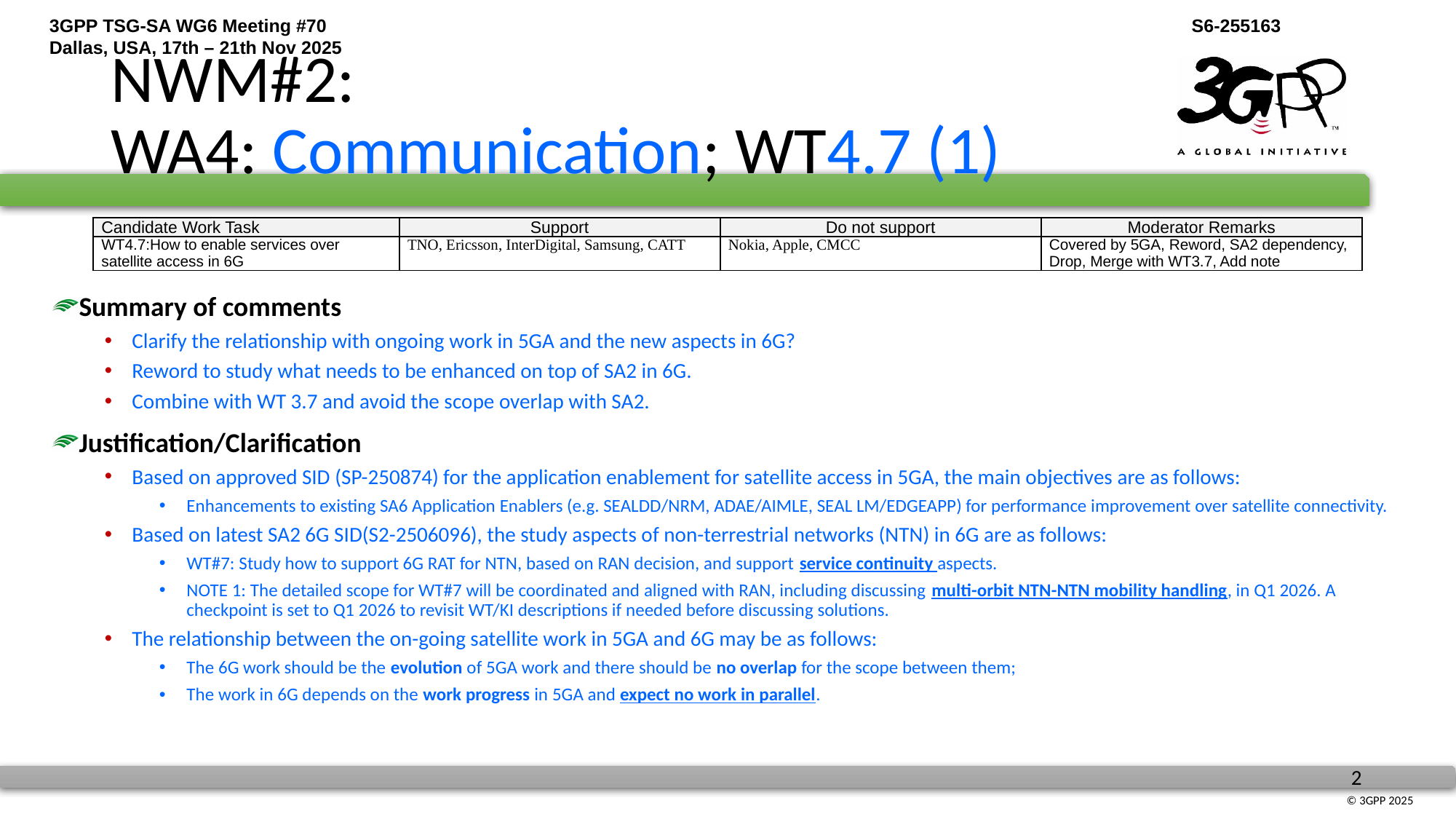

# NWM#2: WA4: Communication; WT4.7 (1)
| Candidate Work Task | Support | Do not support | Moderator Remarks |
| --- | --- | --- | --- |
| WT4.7:How to enable services over satellite access in 6G | TNO, Ericsson, InterDigital, Samsung, CATT | Nokia, Apple, CMCC | Covered by 5GA, Reword, SA2 dependency, Drop, Merge with WT3.7, Add note |
Summary of comments
Clarify the relationship with ongoing work in 5GA and the new aspects in 6G?
Reword to study what needs to be enhanced on top of SA2 in 6G.
Combine with WT 3.7 and avoid the scope overlap with SA2.
Justification/Clarification
Based on approved SID (SP-250874) for the application enablement for satellite access in 5GA, the main objectives are as follows:
Enhancements to existing SA6 Application Enablers (e.g. SEALDD/NRM, ADAE/AIMLE, SEAL LM/EDGEAPP) for performance improvement over satellite connectivity.
Based on latest SA2 6G SID(S2-2506096), the study aspects of non-terrestrial networks (NTN) in 6G are as follows:
WT#7: Study how to support 6G RAT for NTN, based on RAN decision, and support service continuity aspects.
NOTE 1: The detailed scope for WT#7 will be coordinated and aligned with RAN, including discussing multi-orbit NTN-NTN mobility handling, in Q1 2026. A checkpoint is set to Q1 2026 to revisit WT/KI descriptions if needed before discussing solutions.
The relationship between the on-going satellite work in 5GA and 6G may be as follows:
The 6G work should be the evolution of 5GA work and there should be no overlap for the scope between them;
The work in 6G depends on the work progress in 5GA and expect no work in parallel.